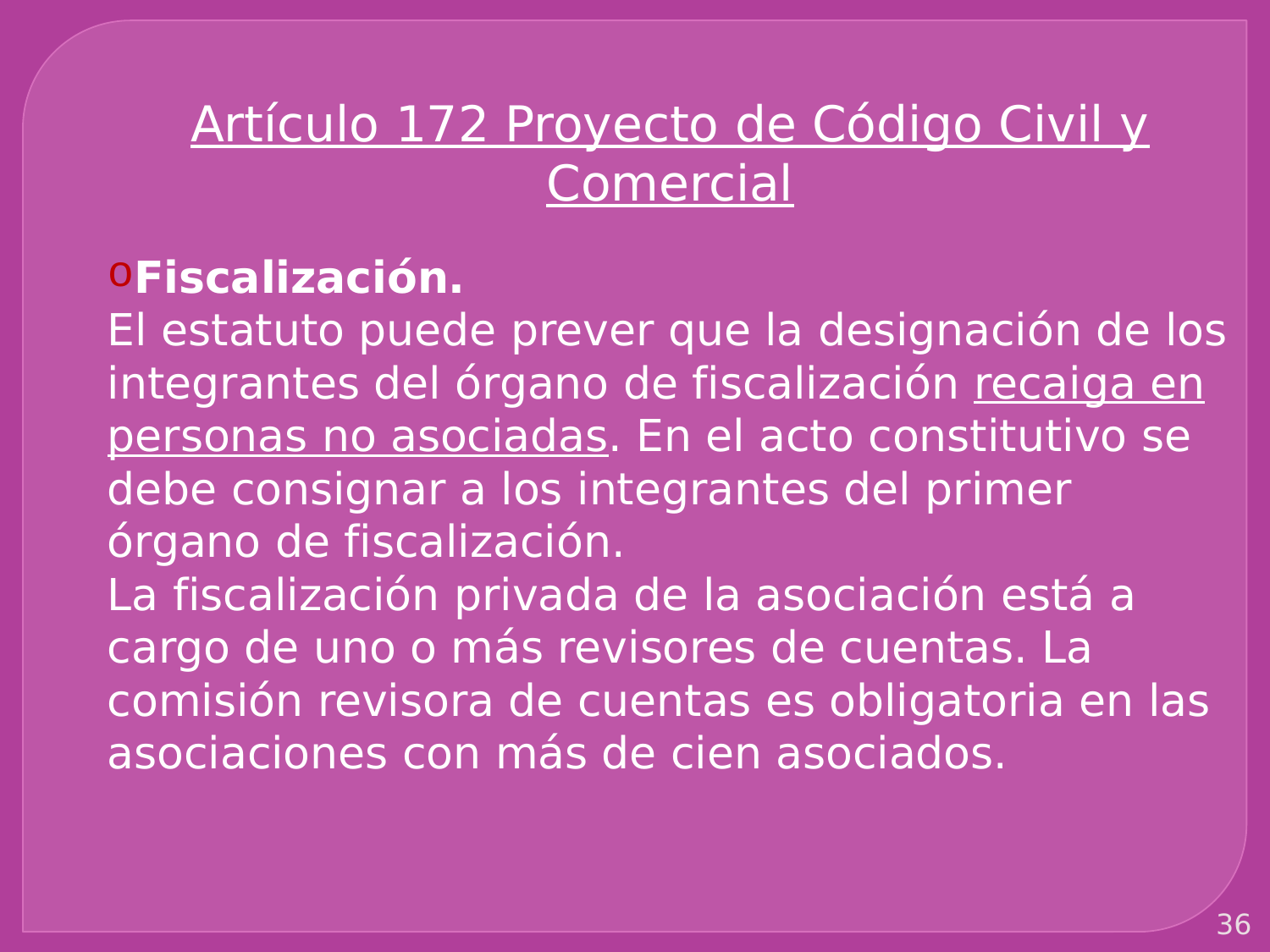

Artículo 172 Proyecto de Código Civil y Comercial

Fiscalización.
El estatuto puede prever que la designación de los integrantes del órgano de fiscalización recaiga en
personas no asociadas. En el acto constitutivo se debe consignar a los integrantes del primer órgano de fiscalización.
La fiscalización privada de la asociación está a cargo de uno o más revisores de cuentas. La comisión revisora de cuentas es obligatoria en las asociaciones con más de cien asociados.
36